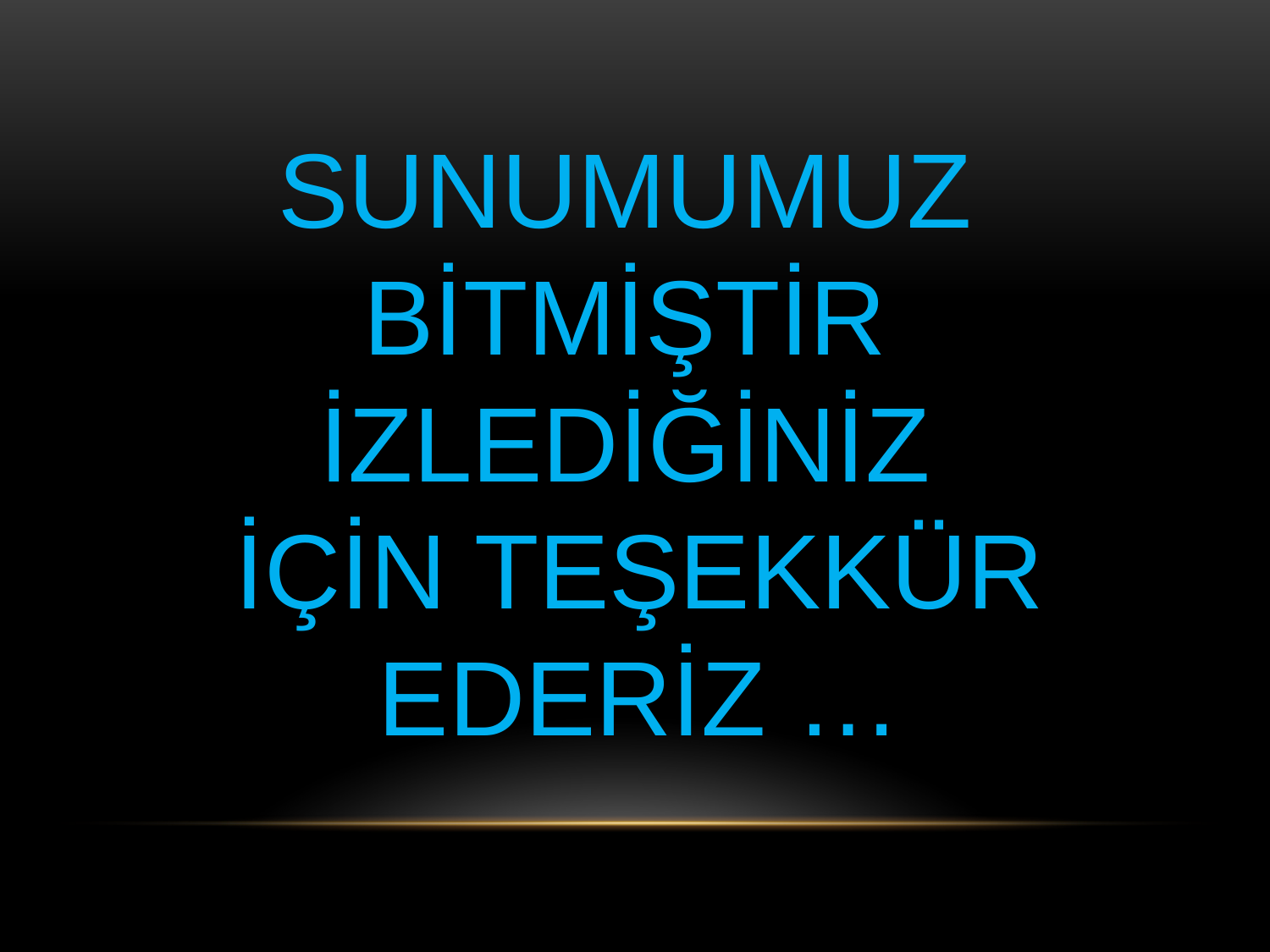

SUNUMUMUZ
 BİTMİŞTİR
İZLEDİĞİNİZ
 İÇİN TEŞEKKÜR
 EDERİZ …